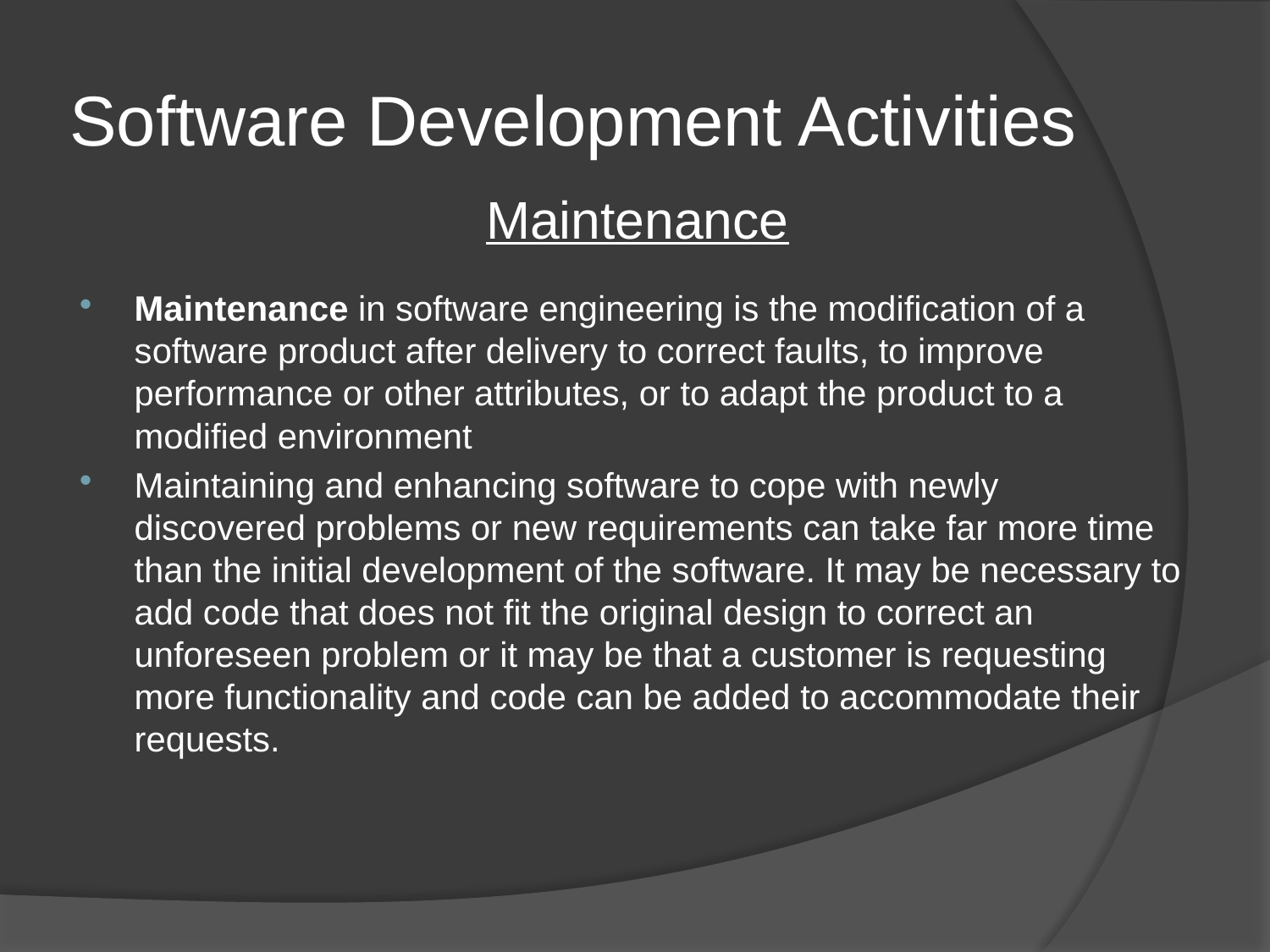

# Software Development Activities
Maintenance

Maintenance in software engineering is the modification of a software product after delivery to correct faults, to improve performance or other attributes, or to adapt the product to a modified environment
Maintaining and enhancing software to cope with newly discovered problems or new requirements can take far more time than the initial development of the software. It may be necessary to add code that does not fit the original design to correct an unforeseen problem or it may be that a customer is requesting more functionality and code can be added to accommodate their requests.